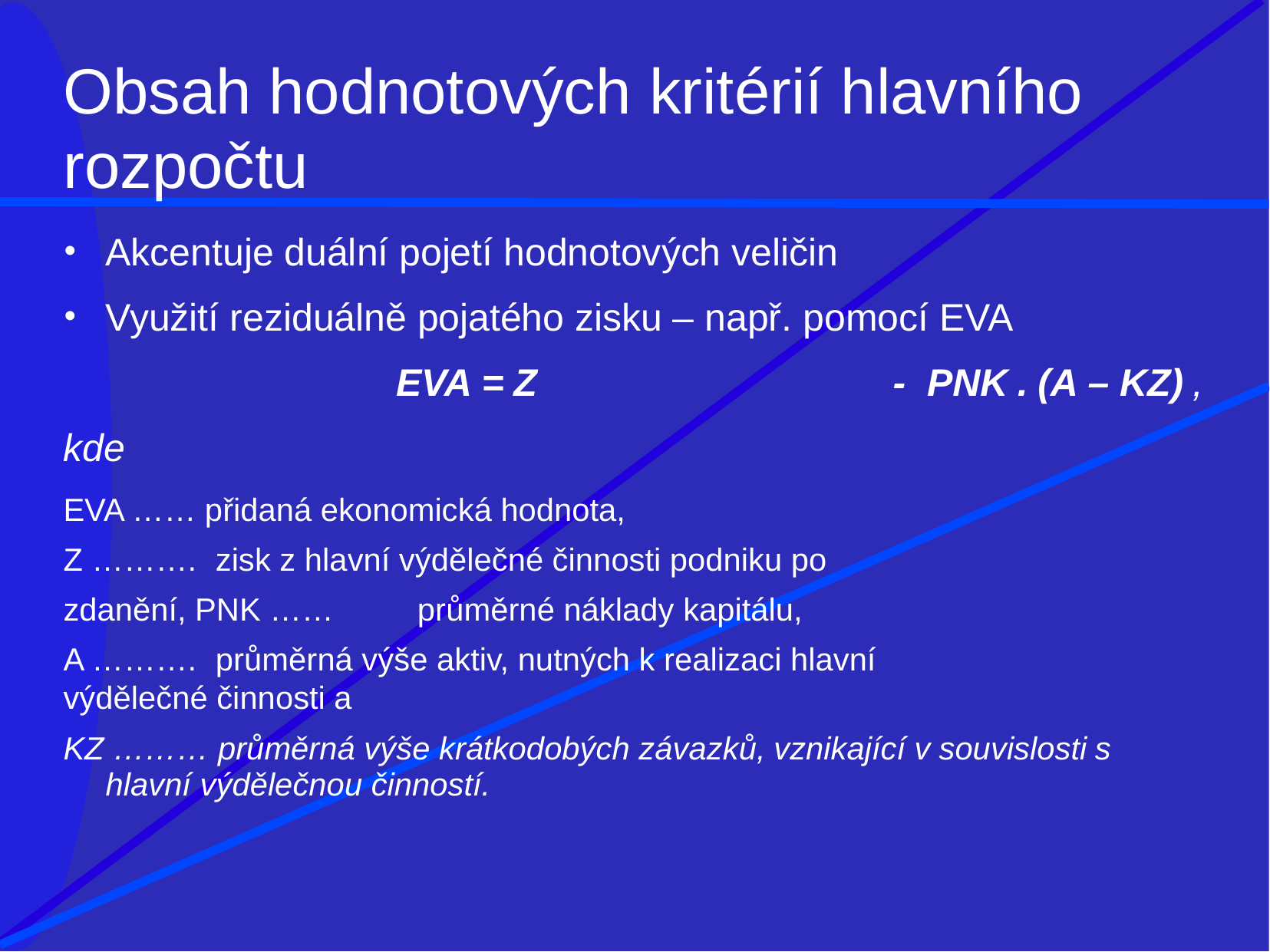

# Obsah hodnotových kritérií hlavního
rozpočtu
Akcentuje duální pojetí hodnotových veličin
Využití reziduálně pojatého zisku – např. pomocí EVA
EVA = Z	-	PNK . (A – KZ) ,
kde
EVA …… přidaná ekonomická hodnota,
Z ……….	zisk z hlavní výdělečné činnosti podniku po zdanění, PNK ……	 průměrné náklady kapitálu,
A ……….	průměrná výše aktiv, nutných k realizaci hlavní výdělečné činnosti a
KZ ……… průměrná výše krátkodobých závazků, vznikající v souvislosti s hlavní výdělečnou činností.